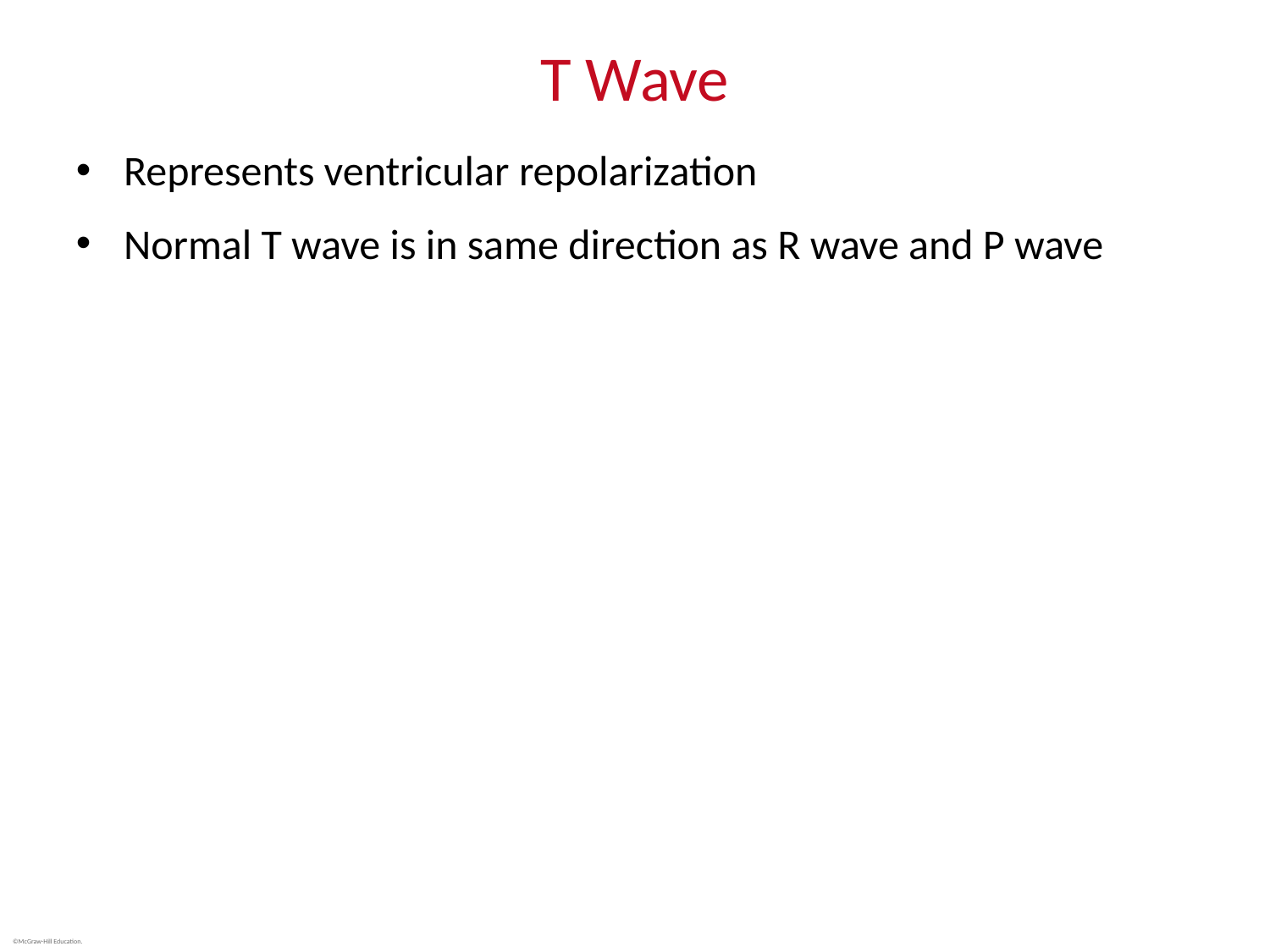

# T Wave
Represents ventricular repolarization
Normal T wave is in same direction as R wave and P wave